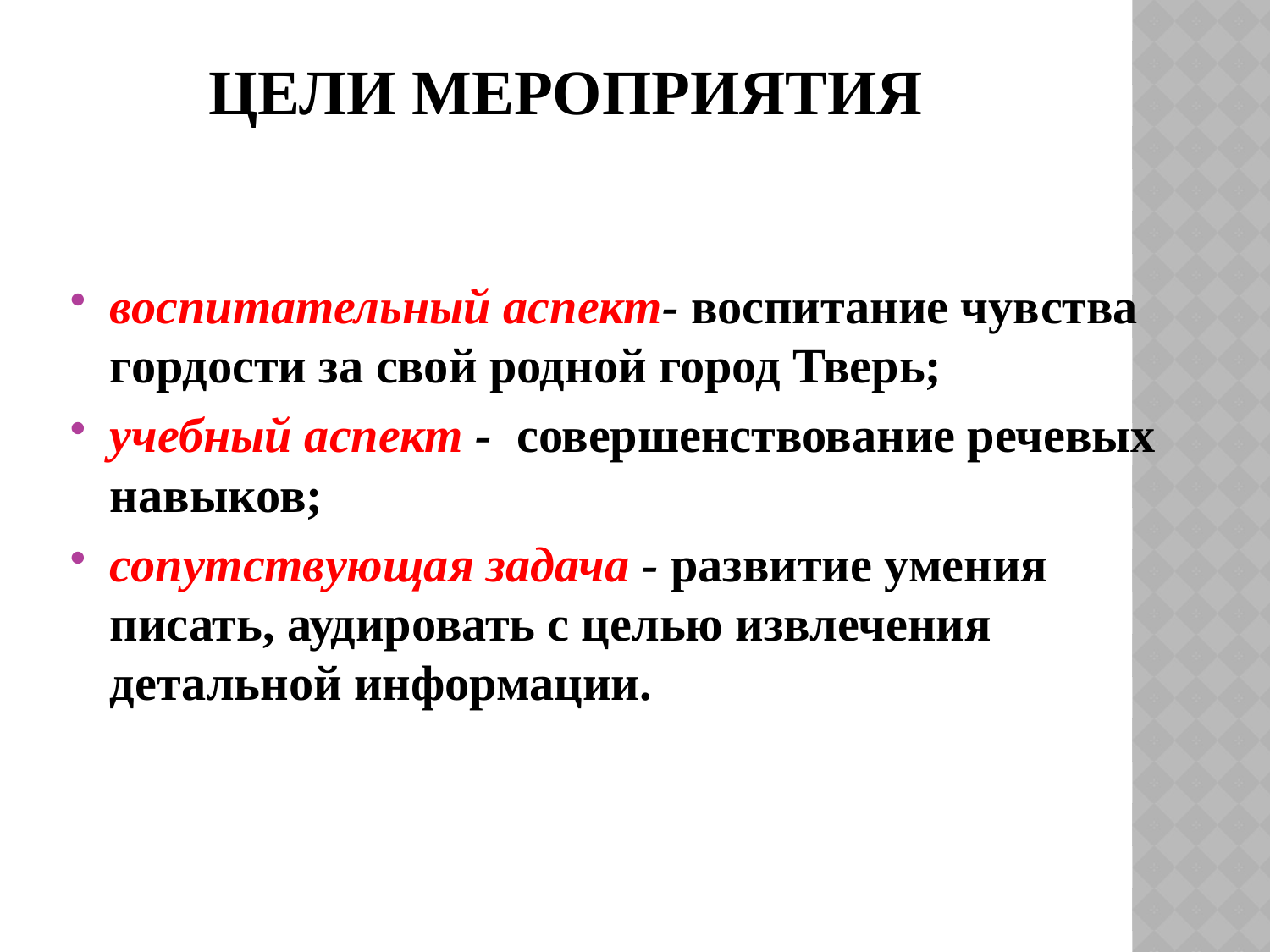

# ЦЕЛИ МЕРОПРИЯТИЯ

воспитательный аспект- воспитание чувства гордости за свой родной город Тверь;
учебный аспект -  совершенствование речевых навыков;
сопутствующая задача - развитие умения писать, аудировать с целью извлечения детальной информации.